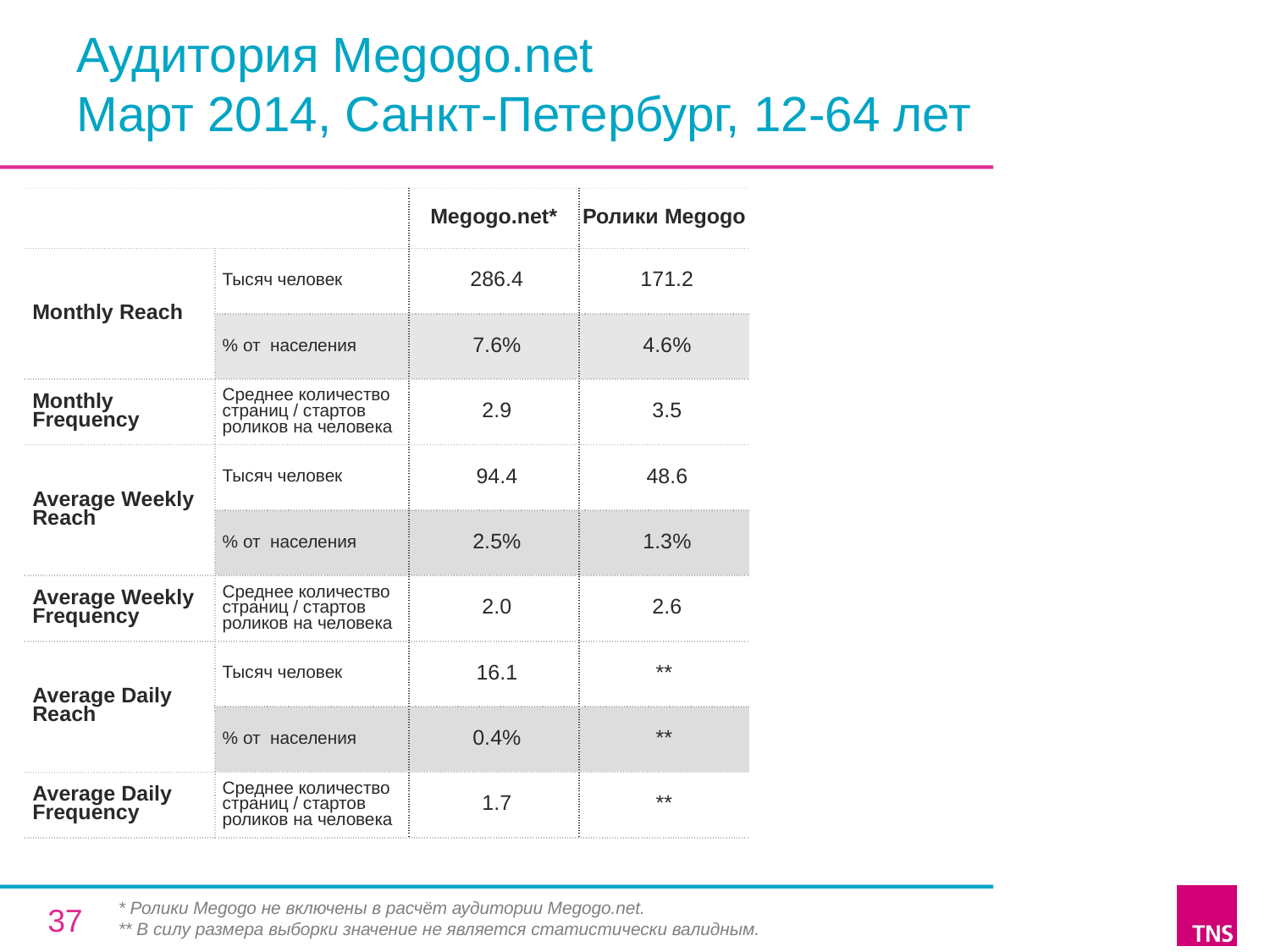

# Аудитория Megogo.net Март 2014, Санкт-Петербург, 12-64 лет
|  |  | Megogo.net\* | Ролики Megogo |
| --- | --- | --- | --- |
| Monthly Reach | Тысяч человек | 286.4 | 171.2 |
|  | % от населения | 7.6% | 4.6% |
| Monthly Frequency | Среднее количество страниц / стартов роликов на человека | 2.9 | 3.5 |
| Average Weekly Reach | Тысяч человек | 94.4 | 48.6 |
|  | % от населения | 2.5% | 1.3% |
| Average Weekly Frequency | Среднее количество страниц / стартов роликов на человека | 2.0 | 2.6 |
| Average Daily Reach | Тысяч человек | 16.1 | \*\* |
|  | % от населения | 0.4% | \*\* |
| Average Daily Frequency | Среднее количество страниц / стартов роликов на человека | 1.7 | \*\* |
* Ролики Megogo не включены в расчёт аудитории Megogo.net.
** В силу размера выборки значение не является статистически валидным.
37